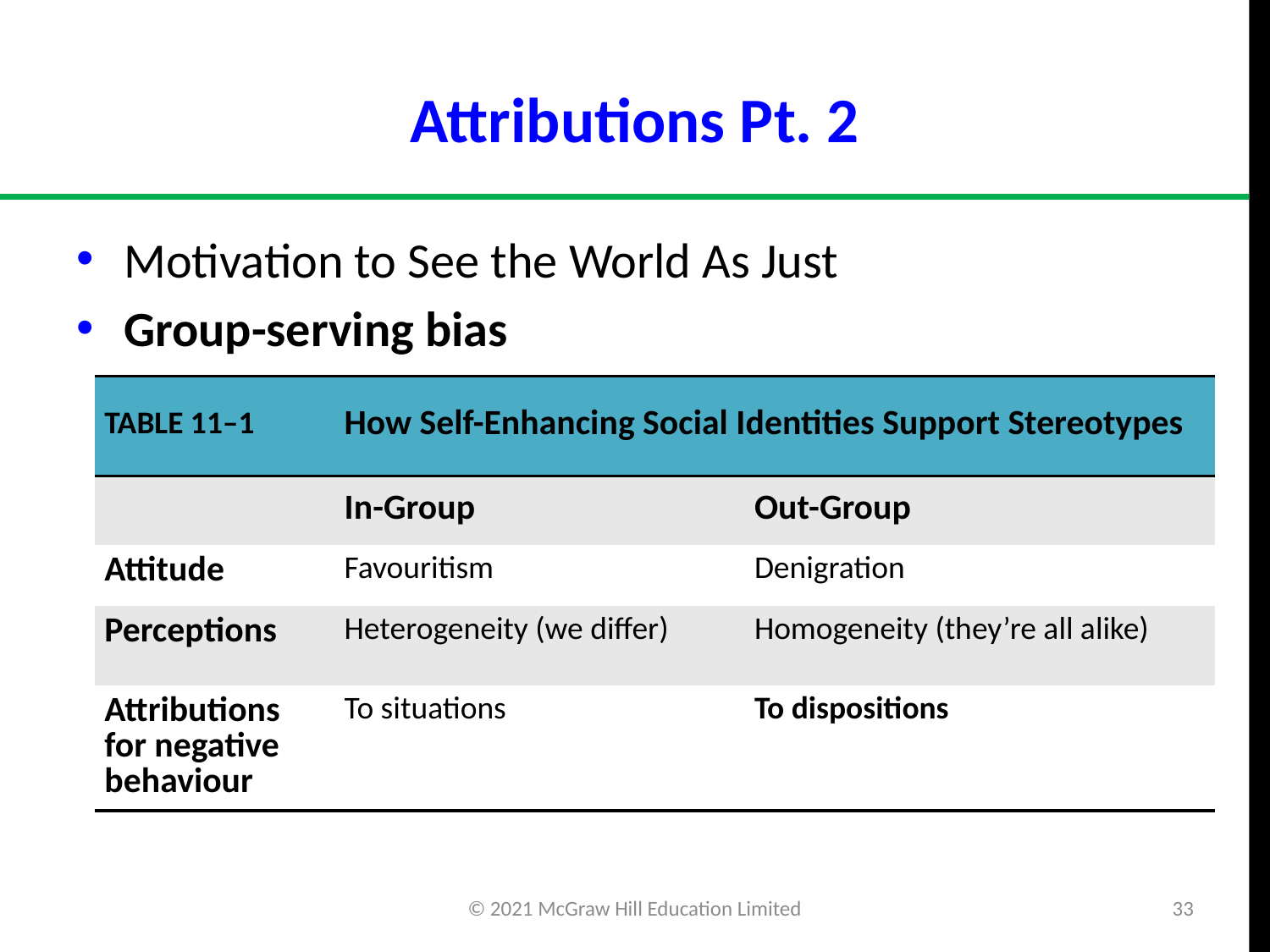

# Attributions Pt. 2
Motivation to See the World As Just
Group-serving bias

| TABLE 11–1 | How Self-Enhancing Social Identities Support Stereotypes |  |
| --- | --- | --- |
|  | In-Group | Out-Group |
| Attitude | Favouritism | Denigration |
| Perceptions | Heterogeneity (we differ) | Homogeneity (they’re all alike) |
| Attributions for negative behaviour | To situations | To dispositions |
© 2021 McGraw Hill Education Limited
33